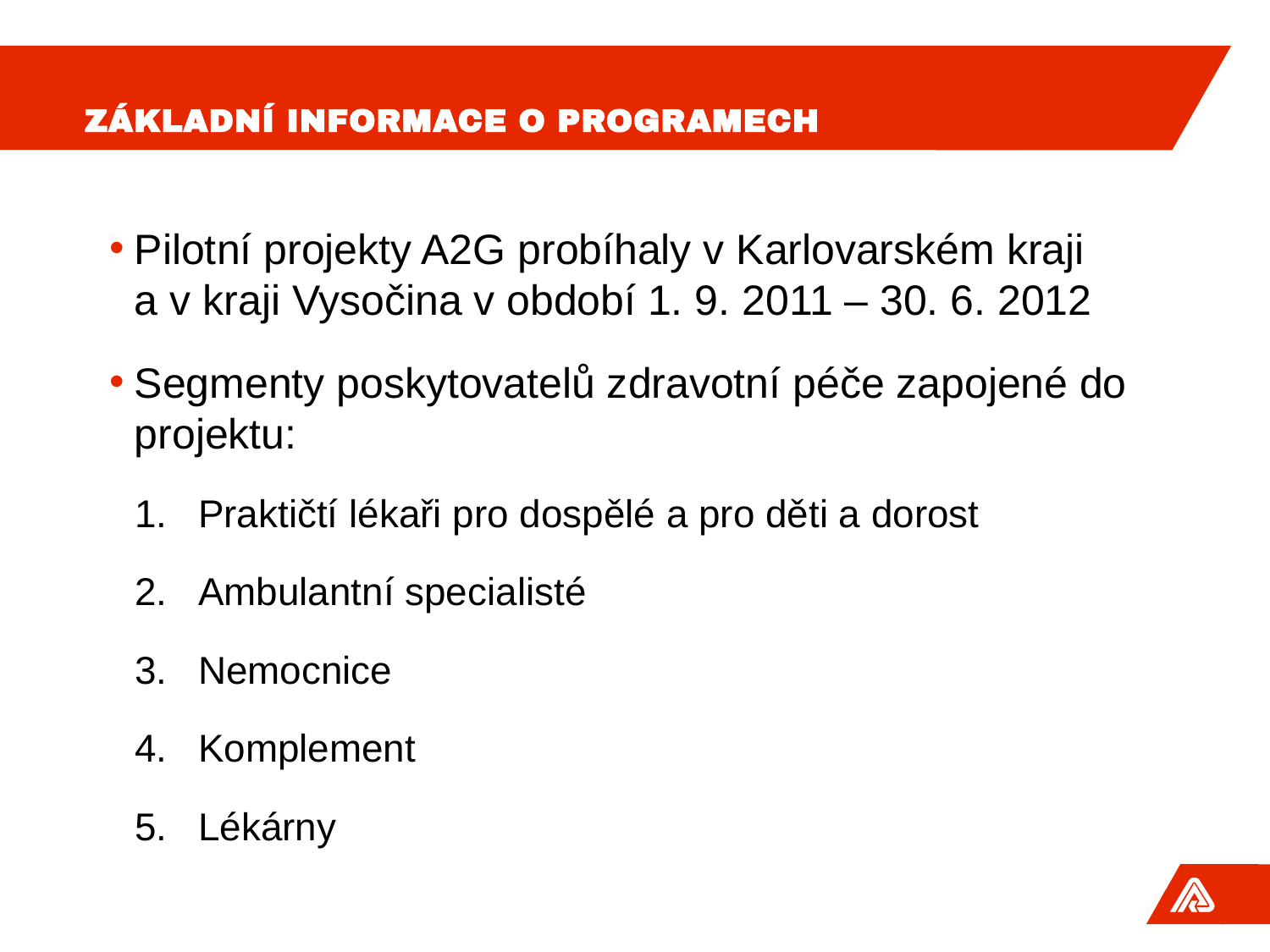

# Základní informace o programech
Pilotní projekty A2G probíhaly v Karlovarském kraji       a v kraji Vysočina v období 1. 9. 2011 – 30. 6. 2012
Segmenty poskytovatelů zdravotní péče zapojené do projektu:
Praktičtí lékaři pro dospělé a pro děti a dorost
Ambulantní specialisté
Nemocnice
Komplement
Lékárny